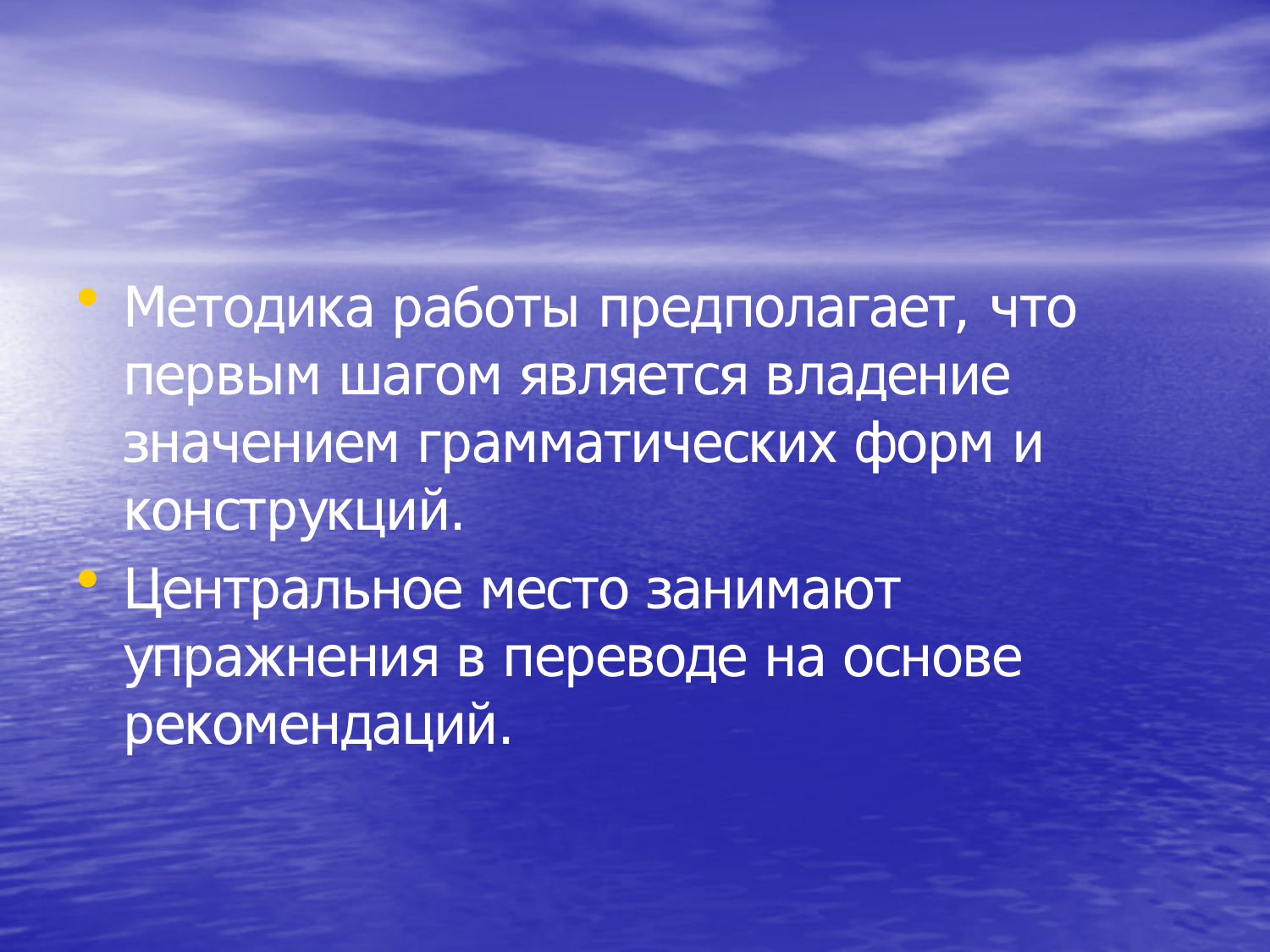

#
Методика работы предполагает, что первым шагом является владение значением грамматических форм и конструкций.
Центральное место занимают упражнения в переводе на основе рекомендаций.